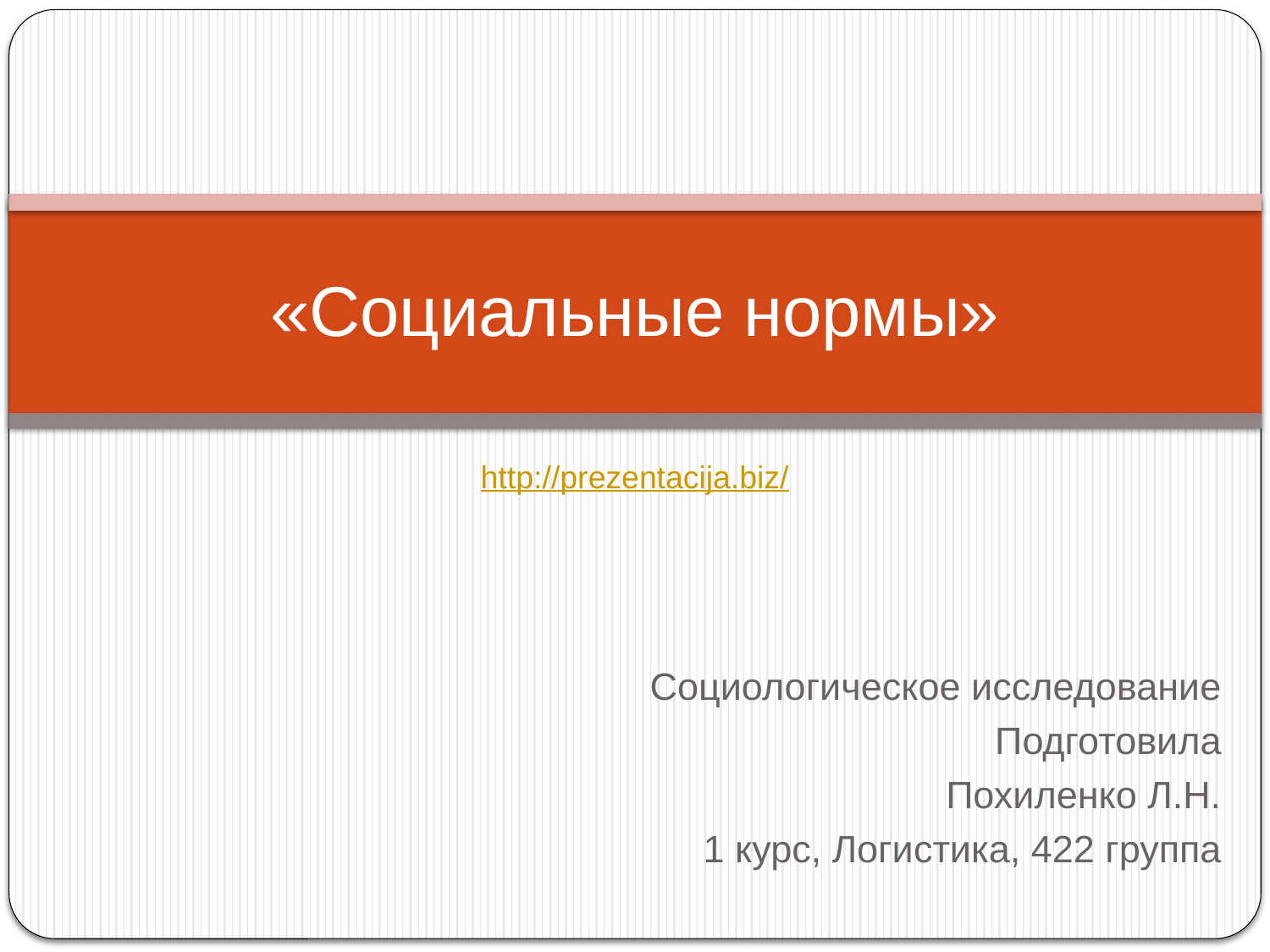

# «Социальные нормы»
http://prezentacija.biz/
Социологическое исследование
Подготовила
Похиленко Л.Н.
1 курс, Логистика, 422 группа